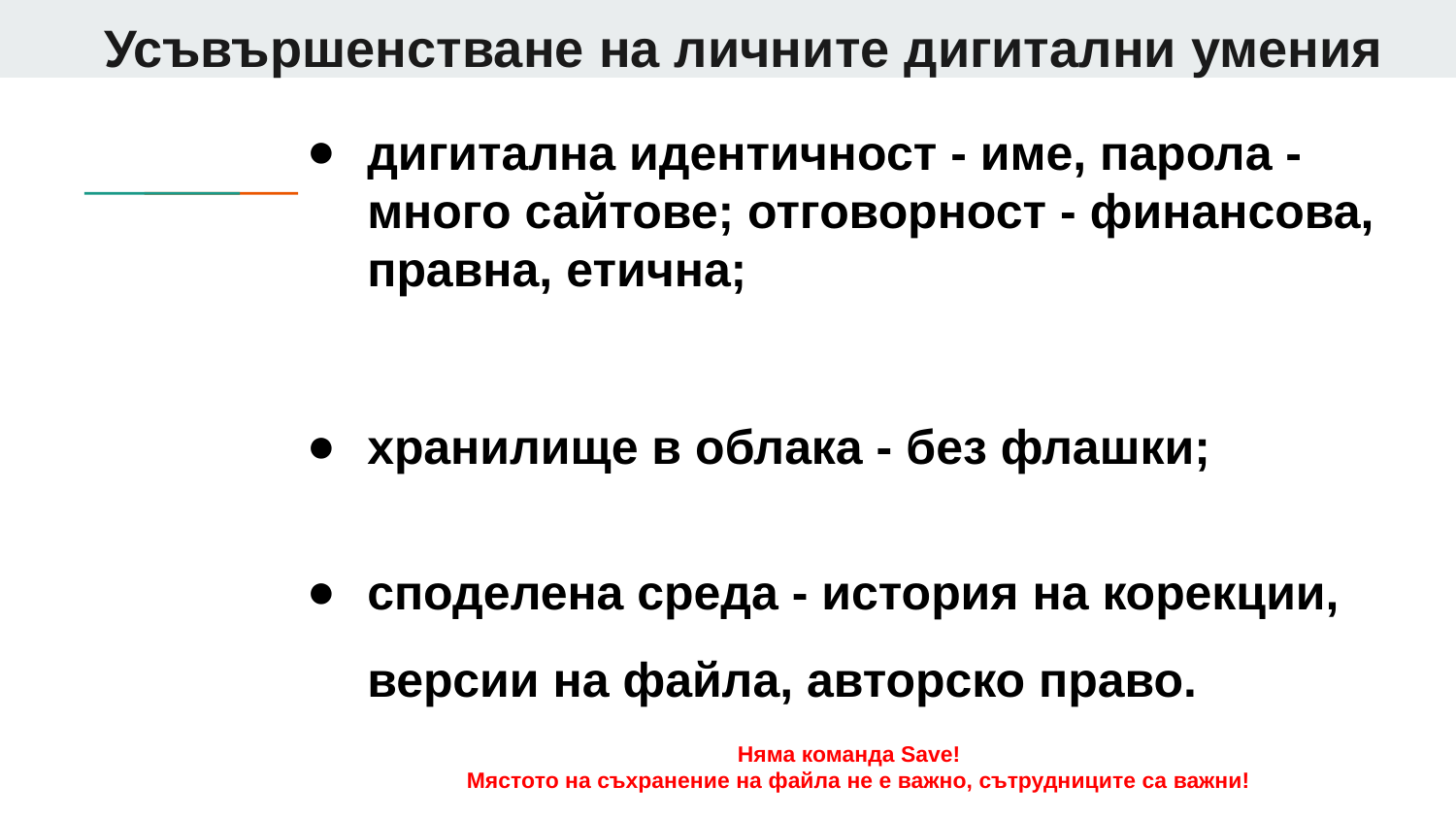

# Усъвършенстване на личните дигитални умения
дигитална идентичност - име, парола - много сайтове; отговорност - финансова, правна, етична;

хранилище в облака - без флашки;

споделена среда - история на корекции, версии на файла, авторско право.
Няма команда Save!
Мястото на съхранение на файла не е важно, сътрудниците са важни!